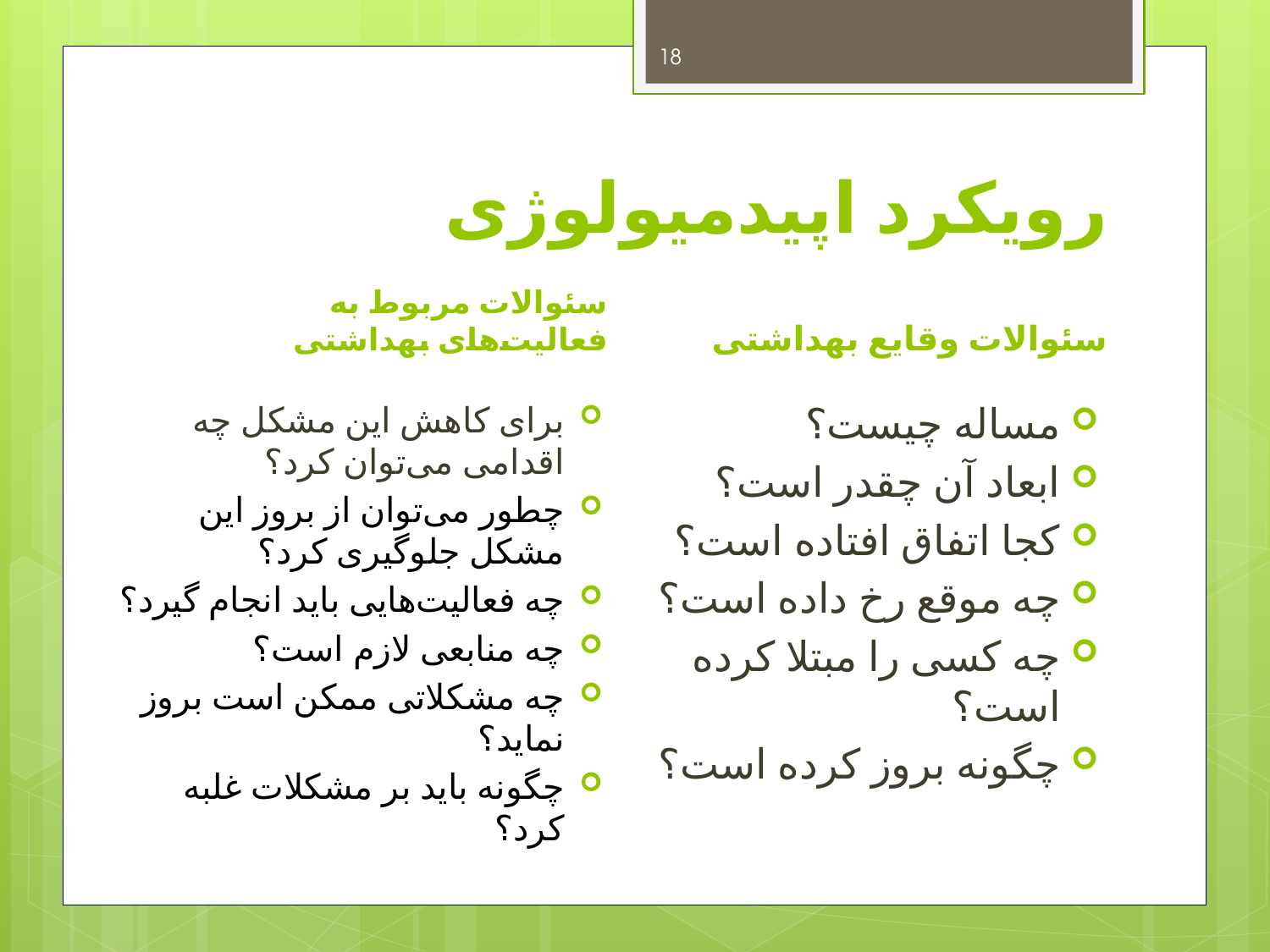

18
# رویکرد اپیدمیولوژی
سئوالات مربوط به فعالیت‌های بهداشتی
سئوالات وقایع بهداشتی
برای کاهش این مشکل چه اقدامی می‌توان کرد؟
چطور می‌توان از بروز این مشکل جلوگیری کرد؟
چه فعالیت‌هایی باید انجام گیرد؟
چه منابعی لازم است؟
چه مشکلاتی ممکن است بروز نماید؟
چگونه باید بر مشکلات غلبه کرد؟
مساله چیست؟
ابعاد آن چقدر است؟
کجا اتفاق افتاده است؟
چه موقع رخ داده است؟
چه کسی را مبتلا کرده است؟
چگونه بروز کرده است؟